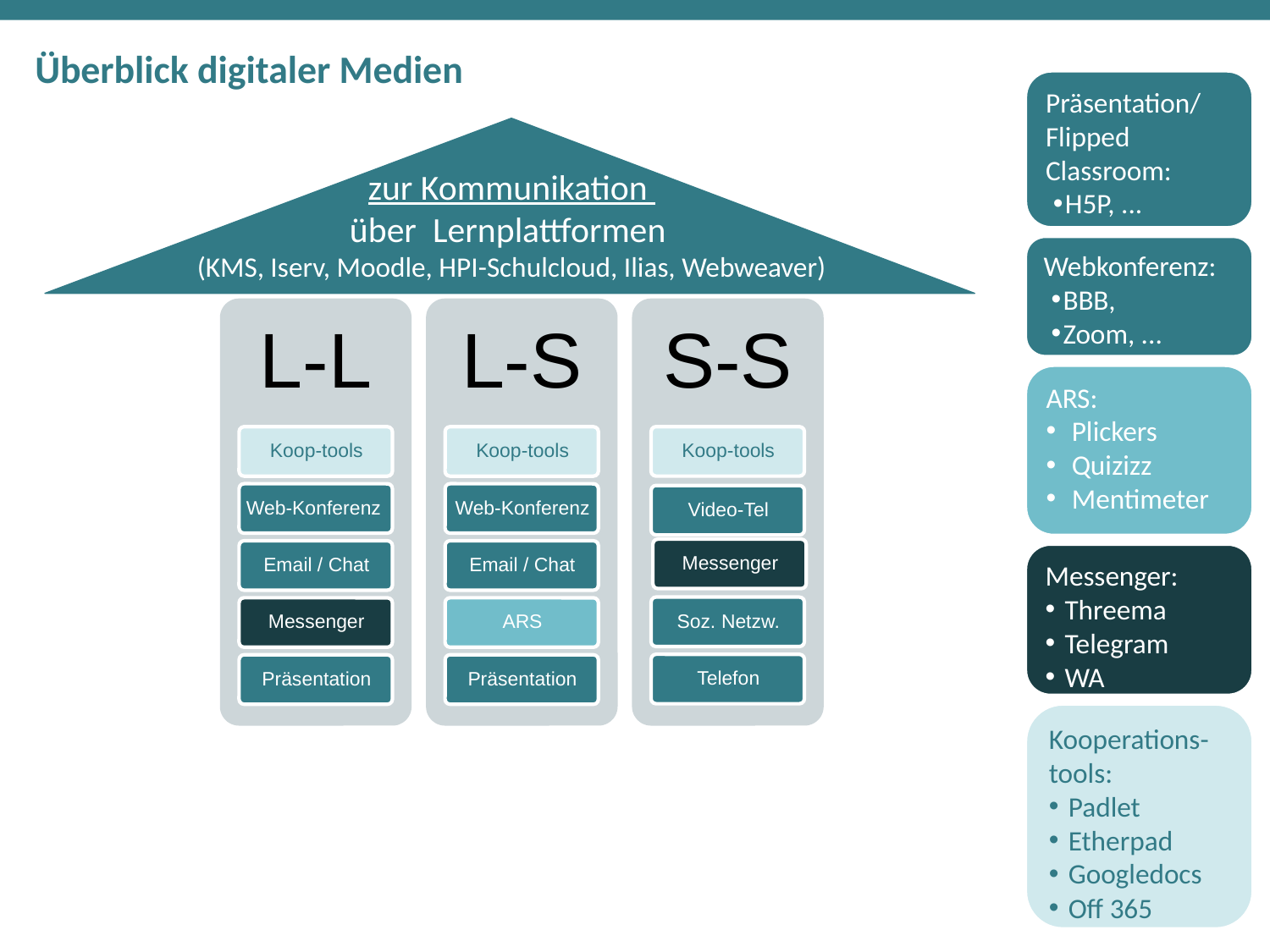

# Überblick digitaler Medien
Präsentation/ Flipped Classroom:
H5P, ...

zur Kommunikation
über  Lernplattformen
(KMS, Iserv, Moodle, HPI-Schulcloud, Ilias, Webweaver)

Webkonferenz:
BBB,
Zoom, ...
L-L
Koop-tools
Web-Konferenz
Email / Chat
Messenger
Präsentation
L-S
Koop-tools
Web-Konferenz
Email / Chat
ARS
Präsentation
S-S
Video-Tel
Messenger
Soz. Netzw.
Telefon
Koop-tools
ARS:
Plickers
Quizizz
Mentimeter
Messenger:
Threema
Telegram
WA
Kooperations-tools:
Padlet
Etherpad
Googledocs
Off 365